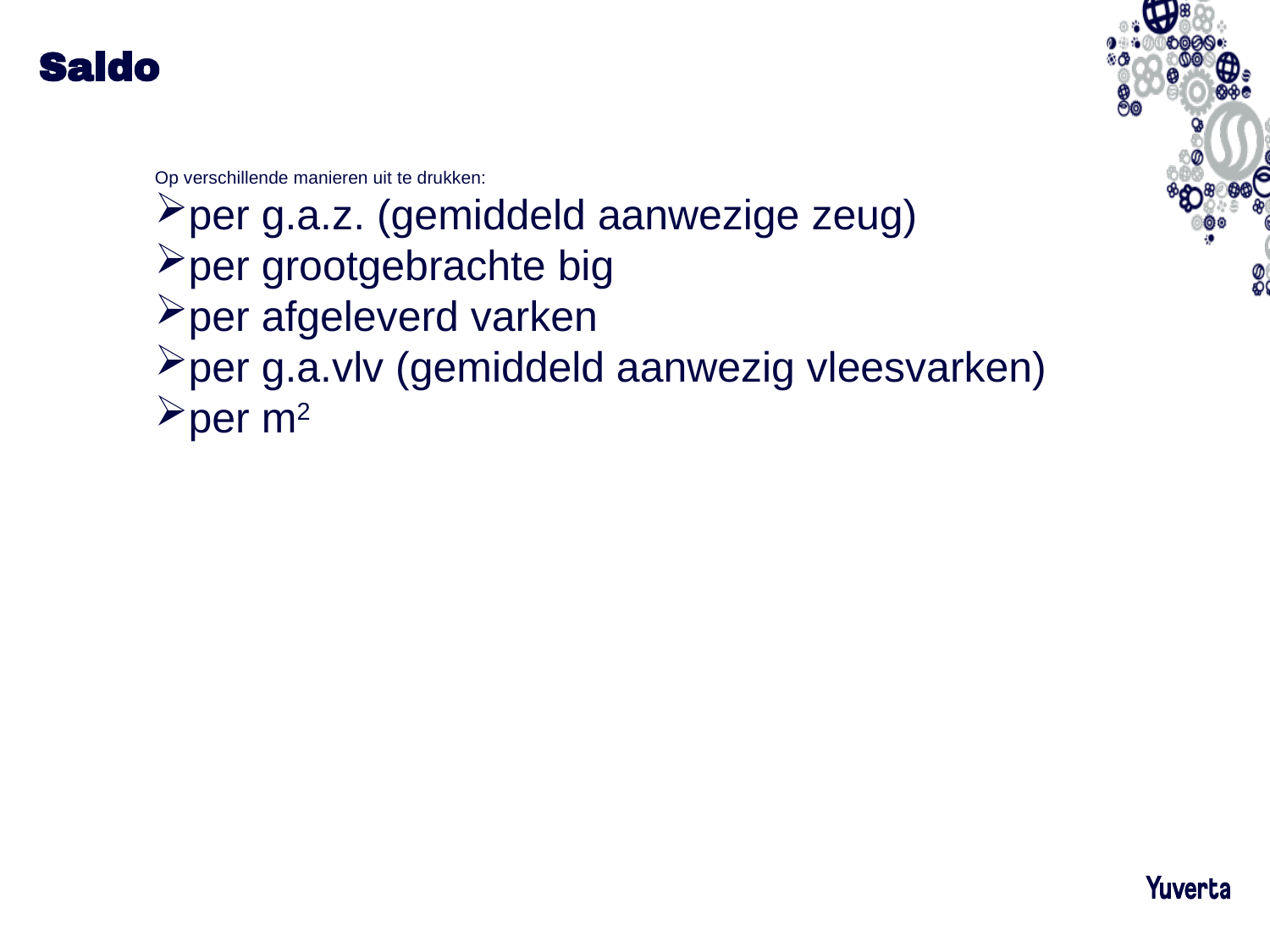

# Saldo
Op verschillende manieren uit te drukken:
per g.a.z. (gemiddeld aanwezige zeug)
per grootgebrachte big
per afgeleverd varken
per g.a.vlv (gemiddeld aanwezig vleesvarken)
per m2